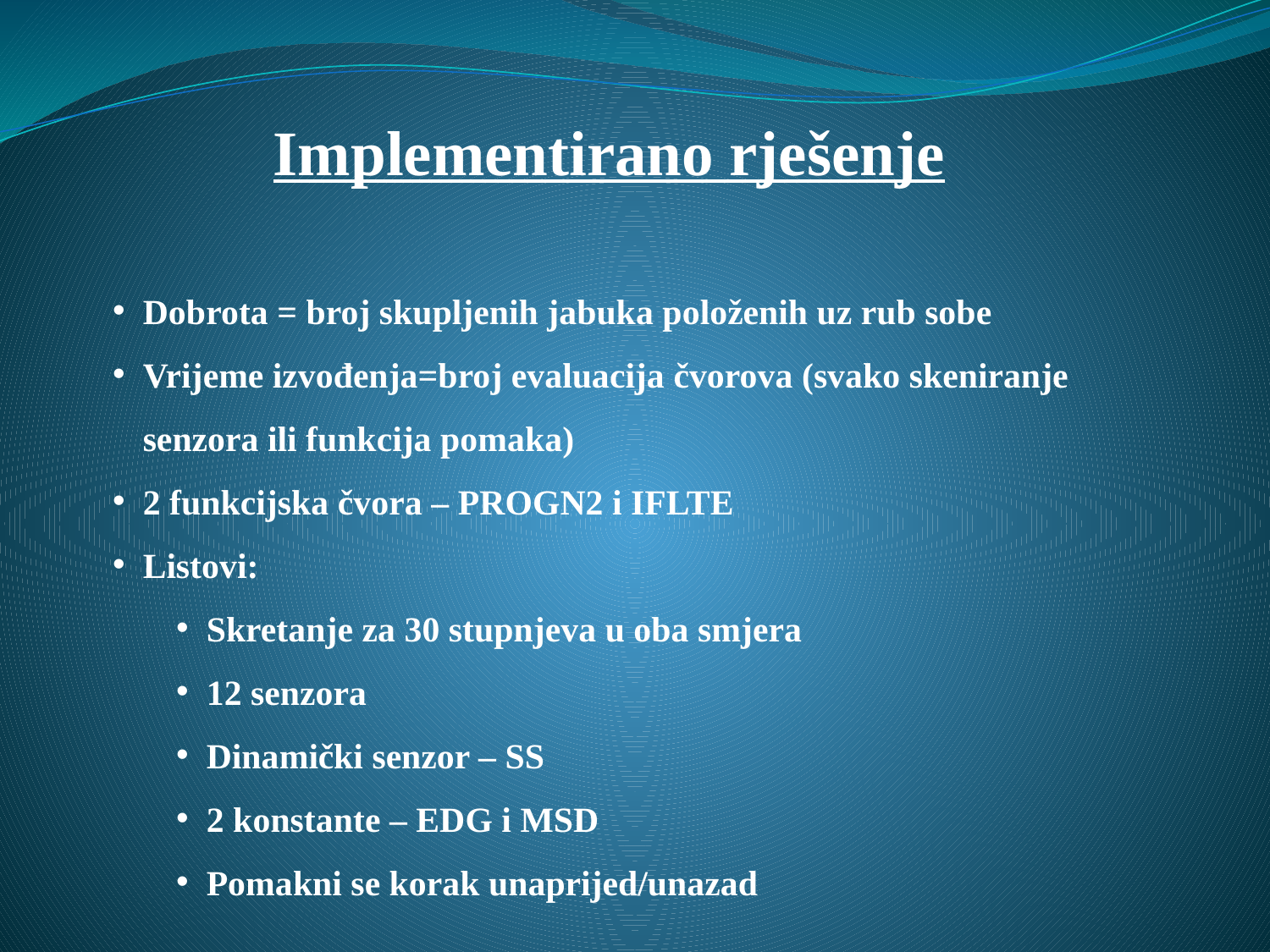

# Implementirano rješenje

Dobrota = broj skupljenih jabuka položenih uz rub sobe
Vrijeme izvođenja=broj evaluacija čvorova (svako skeniranje senzora ili funkcija pomaka)
2 funkcijska čvora – PROGN2 i IFLTE
Listovi:
Skretanje za 30 stupnjeva u oba smjera
12 senzora
Dinamički senzor – SS
2 konstante – EDG i MSD
Pomakni se korak unaprijed/unazad